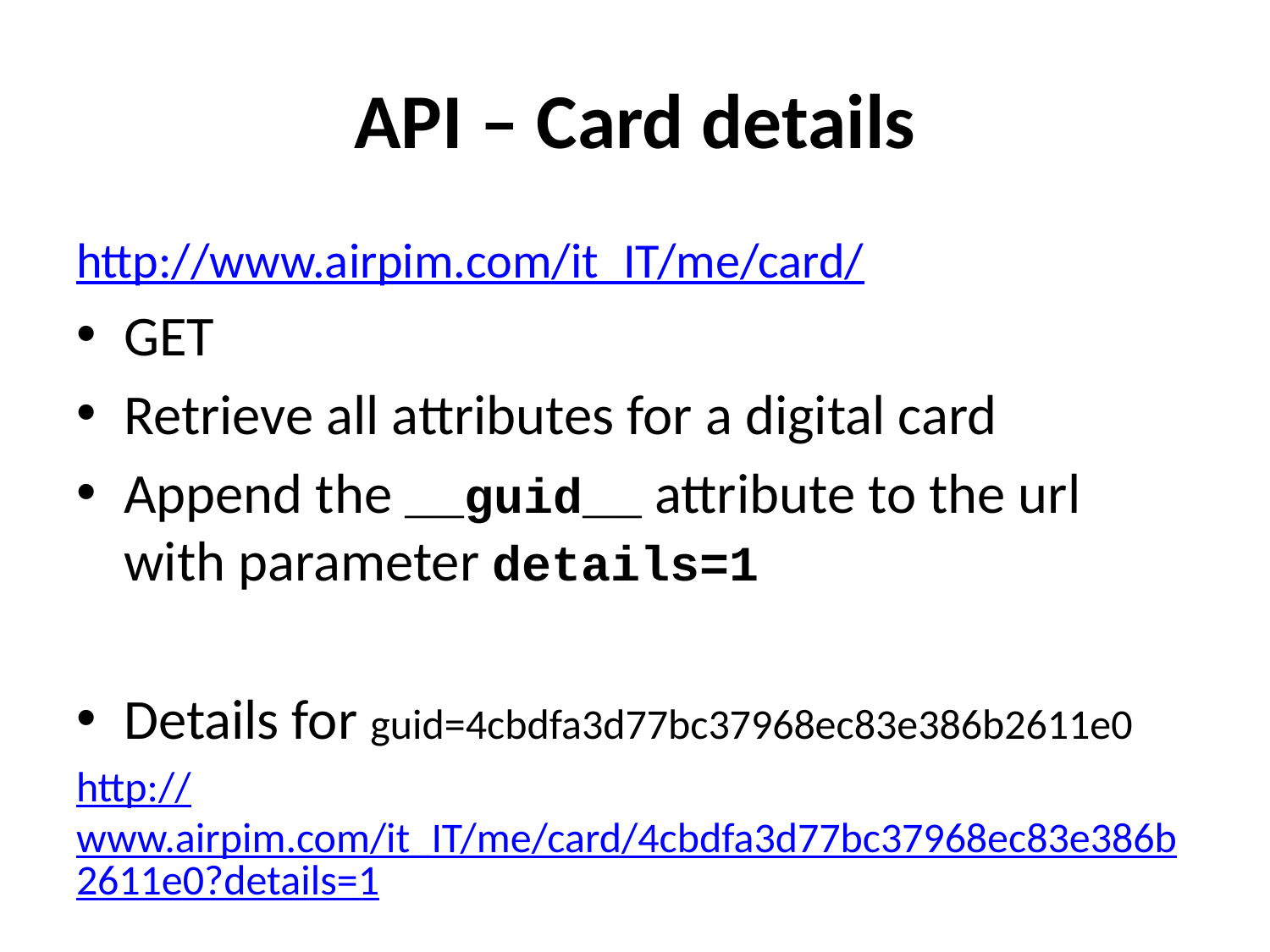

# API – Card details
http://www.airpim.com/it_IT/me/card/
GET
Retrieve all attributes for a digital card
Append the __guid__ attribute to the url with parameter details=1

Details for guid=4cbdfa3d77bc37968ec83e386b2611e0
http://www.airpim.com/it_IT/me/card/4cbdfa3d77bc37968ec83e386b2611e0?details=1